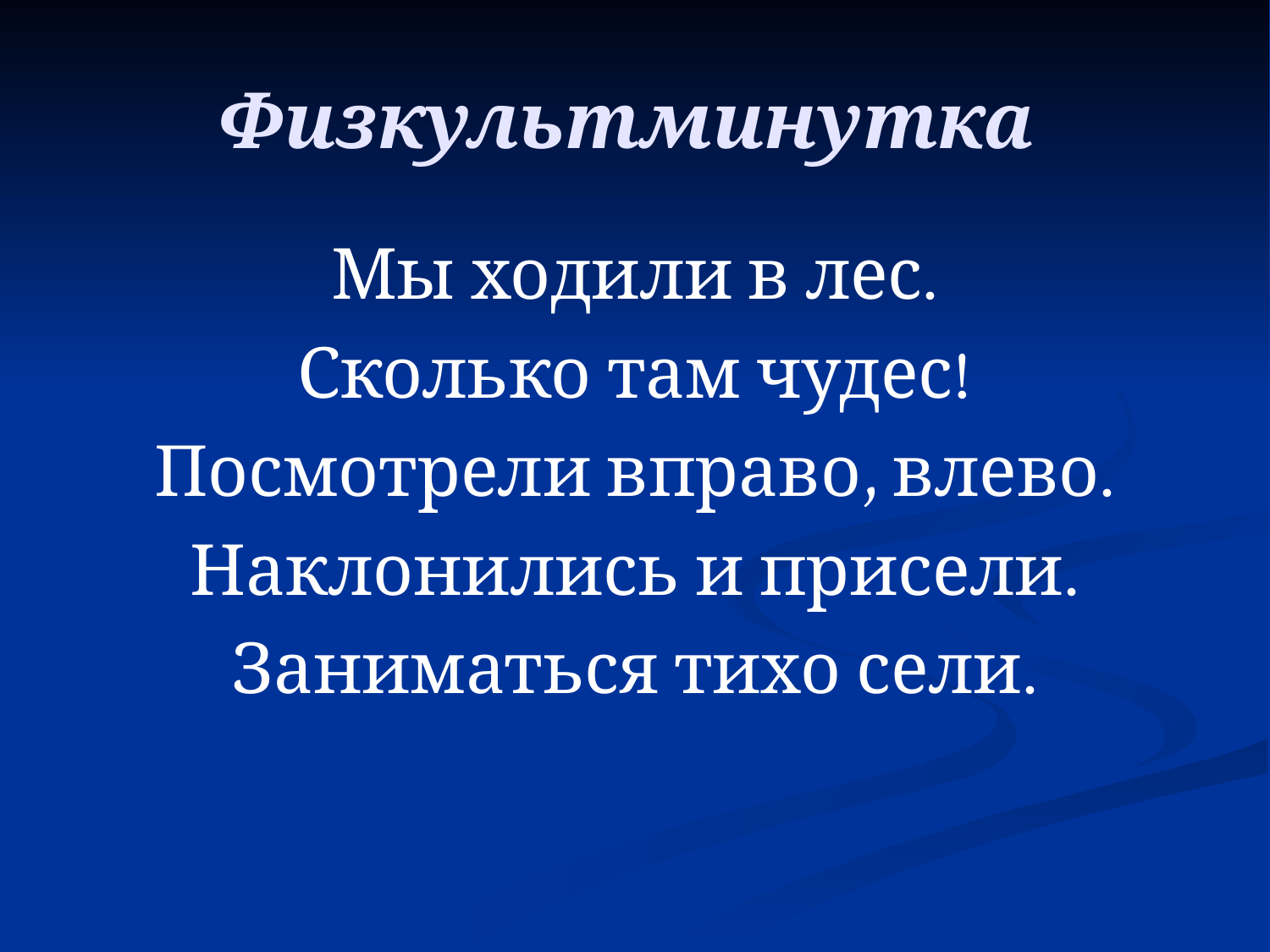

# Физкультминутка
Мы ходили в лес.
Сколько там чудес!
Посмотрели вправо, влево.
Наклонились и присели.
Заниматься тихо сели.